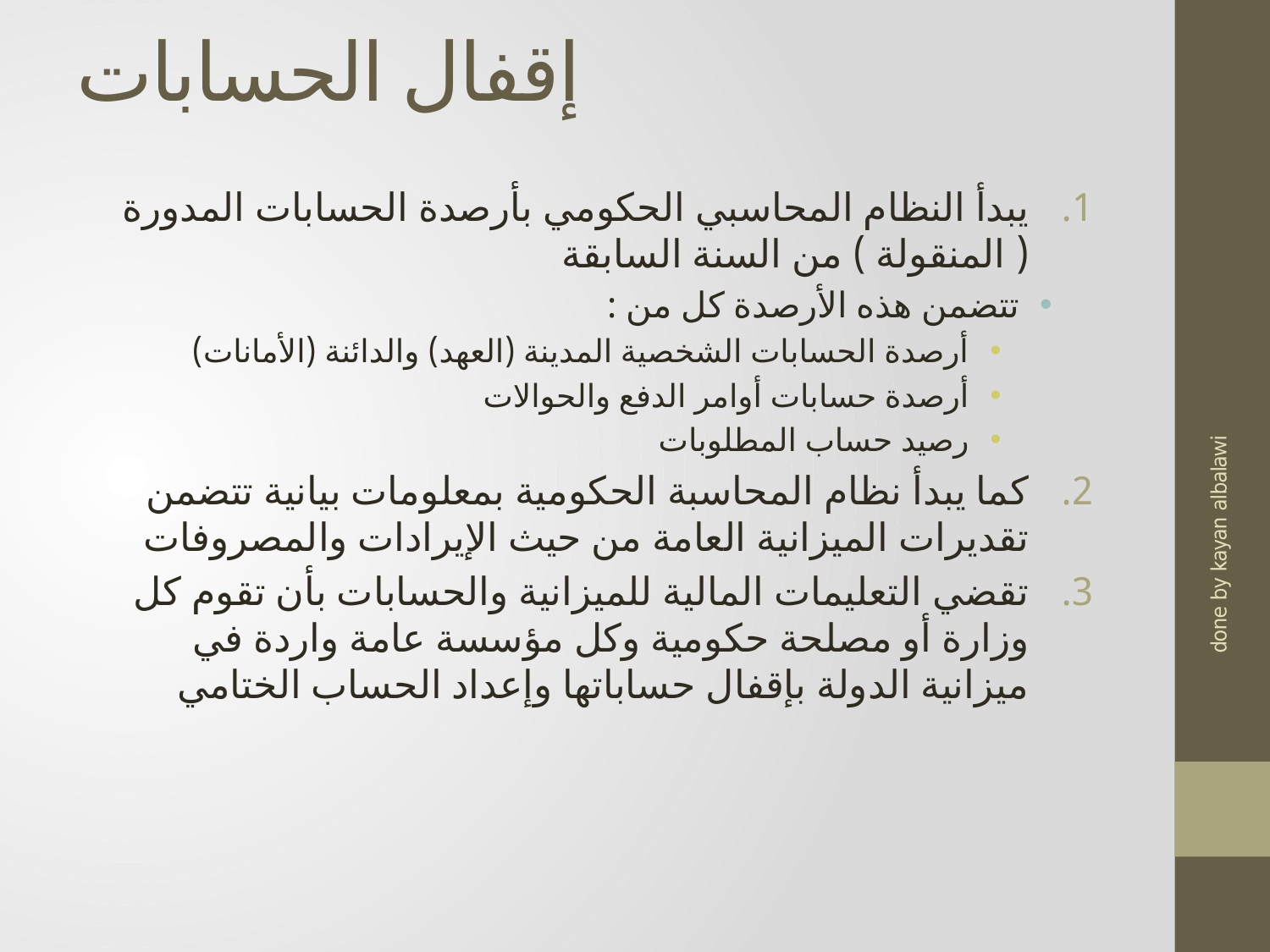

# إقفال الحسابات
يبدأ النظام المحاسبي الحكومي بأرصدة الحسابات المدورة ( المنقولة ) من السنة السابقة
تتضمن هذه الأرصدة كل من :
أرصدة الحسابات الشخصية المدينة (العهد) والدائنة (الأمانات)
أرصدة حسابات أوامر الدفع والحوالات
رصيد حساب المطلوبات
كما يبدأ نظام المحاسبة الحكومية بمعلومات بيانية تتضمن تقديرات الميزانية العامة من حيث الإيرادات والمصروفات
تقضي التعليمات المالية للميزانية والحسابات بأن تقوم كل وزارة أو مصلحة حكومية وكل مؤسسة عامة واردة في ميزانية الدولة بإقفال حساباتها وإعداد الحساب الختامي
done by kayan albalawi